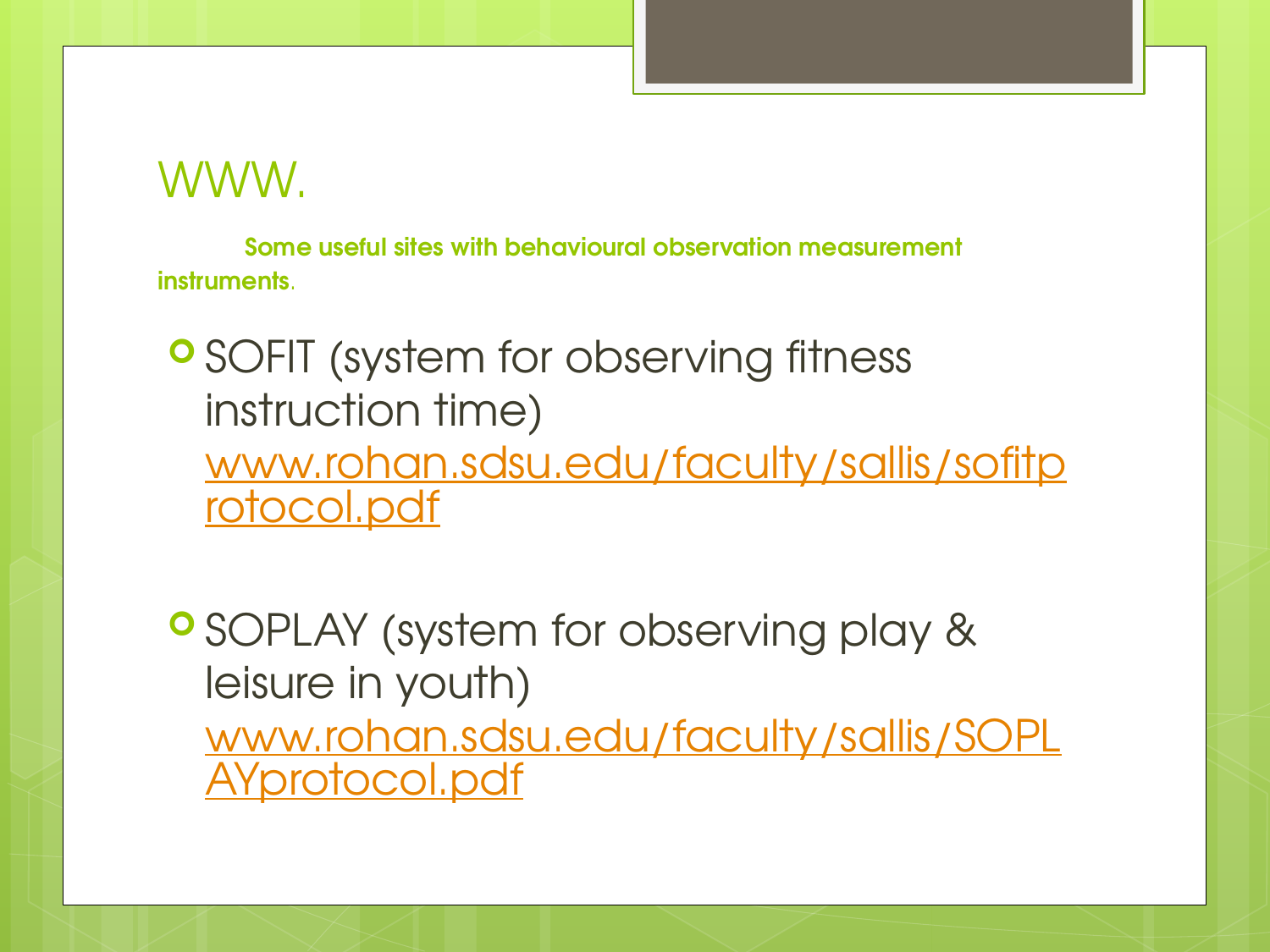

WWW.
	Some useful sites with behavioural observation measurement instruments.
SOFIT (system for observing fitness instruction time) www.rohan.sdsu.edu/faculty/sallis/sofitprotocol.pdf

SOPLAY (system for observing play & leisure in youth) www.rohan.sdsu.edu/faculty/sallis/SOPLAYprotocol.pdf